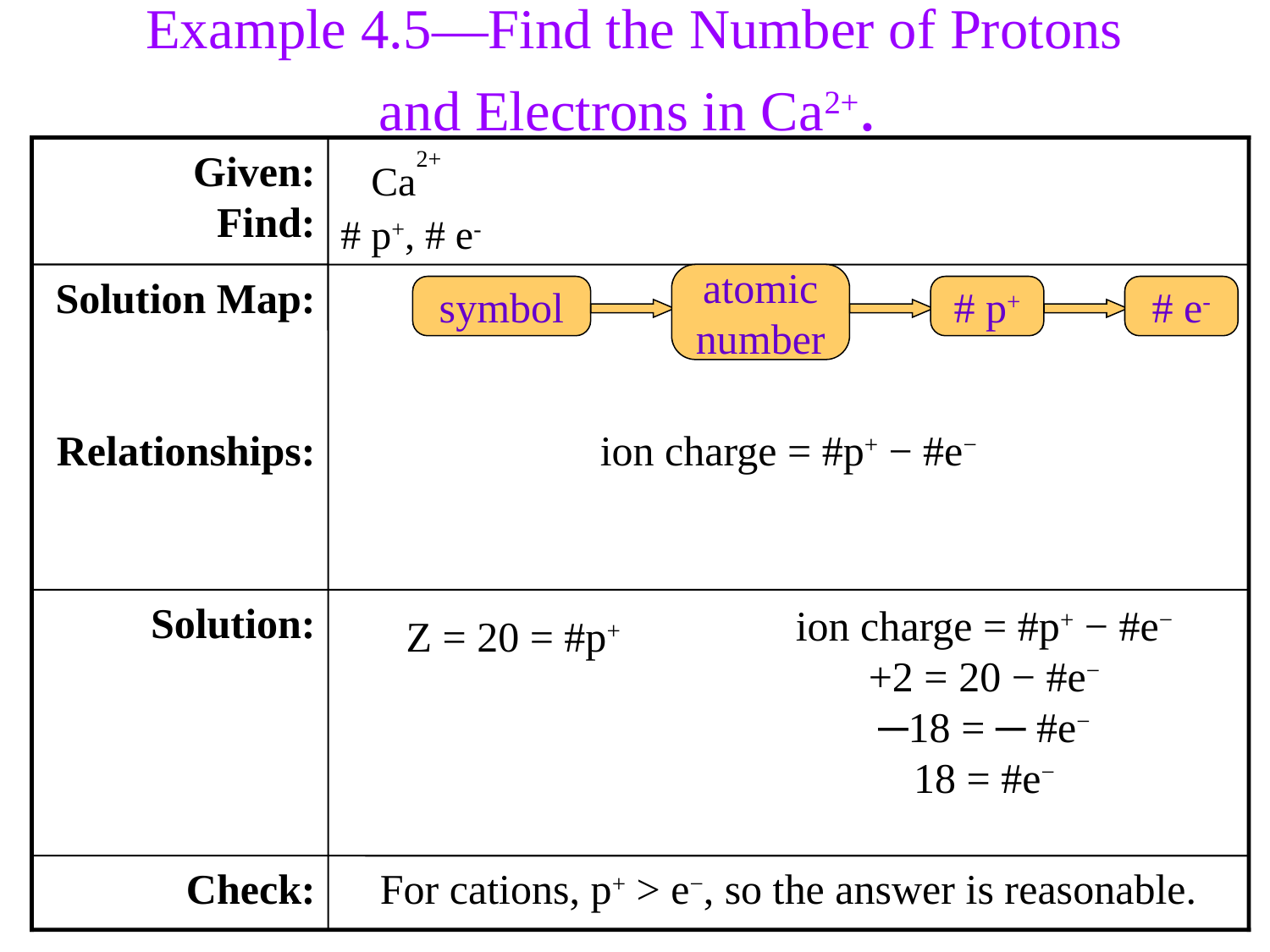

Example 4.5—Find the Number of Protons and Electrons in Ca2+.
Given:
Find:

   Ca2+
# p+, # e-

Solution Map:

Relationships:

ion charge = #p+ − #e−
atomic
number
symbol
# p+
# e-

Solution:

ion charge = #p+ − #e−
+2 = 20 − #e−
─18 = ─ #e−
18 = #e−
Z = 20 = #p+

Check:

For cations, p+ > e−, so the answer is reasonable.